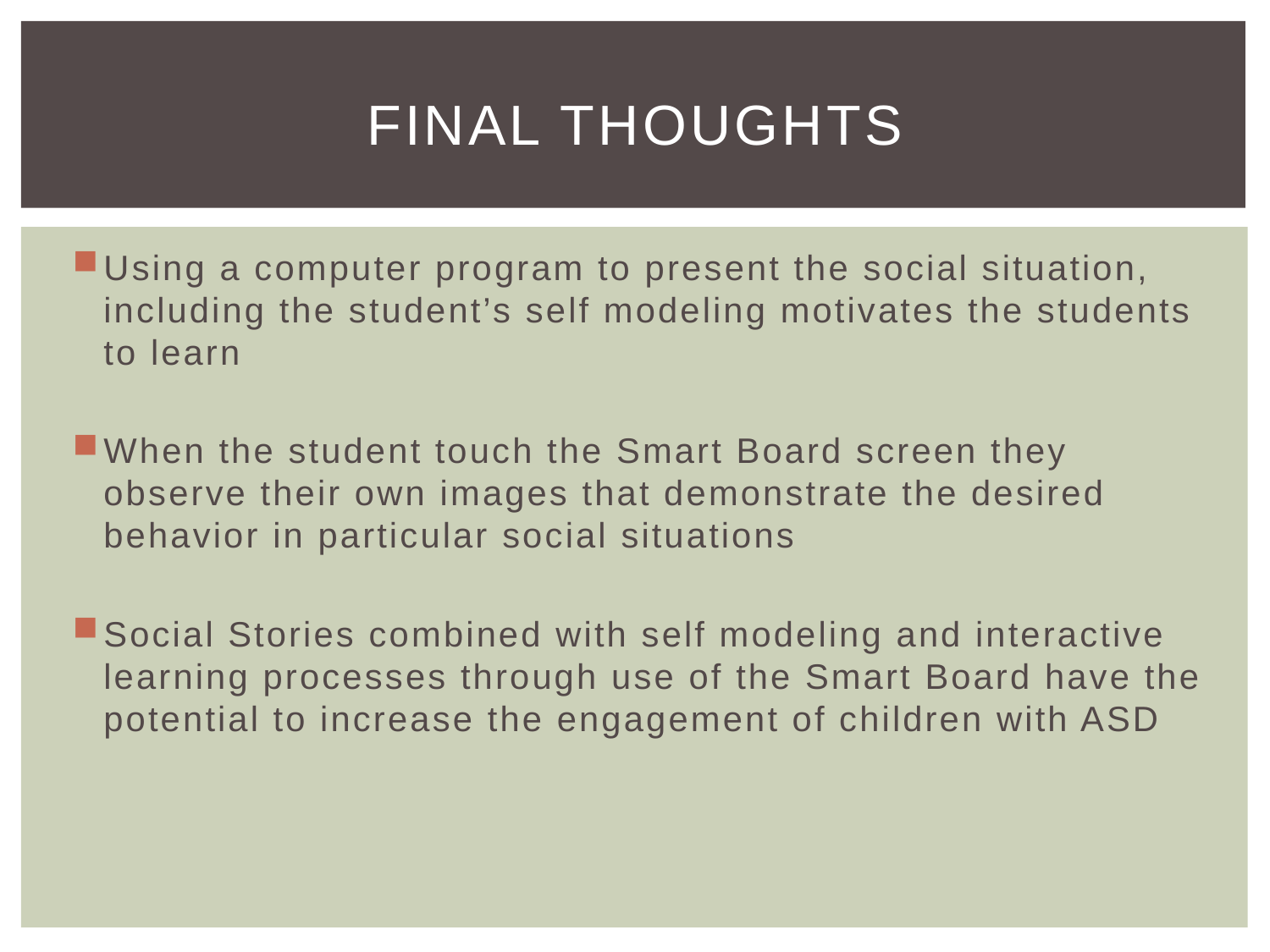

# Final thoughts
Using a computer program to present the social situation, including the student’s self modeling motivates the students to learn

When the student touch the Smart Board screen they observe their own images that demonstrate the desired behavior in particular social situations

Social Stories combined with self modeling and interactive learning processes through use of the Smart Board have the potential to increase the engagement of children with ASD